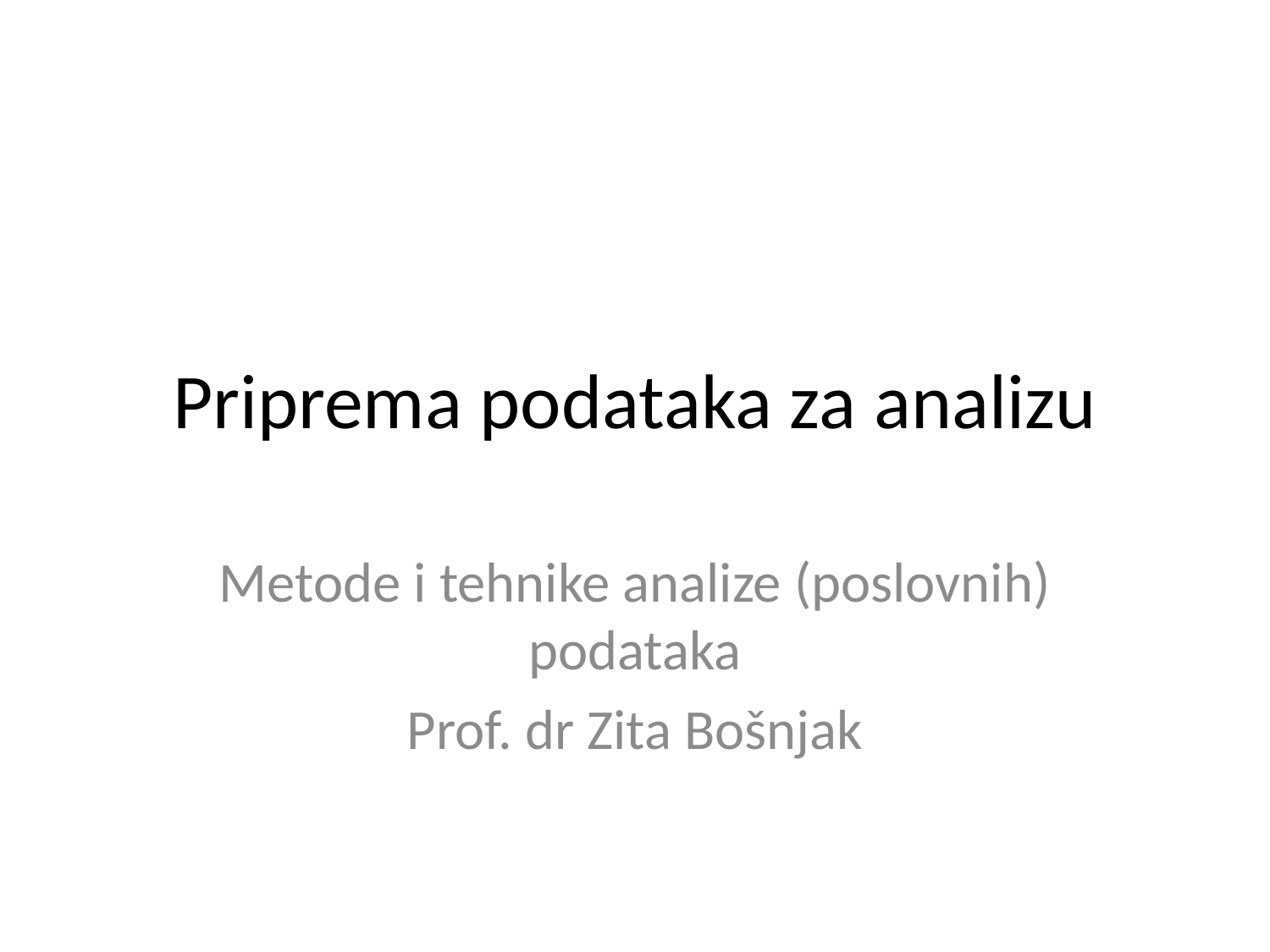

# Priprema podataka za analizu
Metode i tehnike analize (poslovnih) podataka
Prof. dr Zita Bošnjak